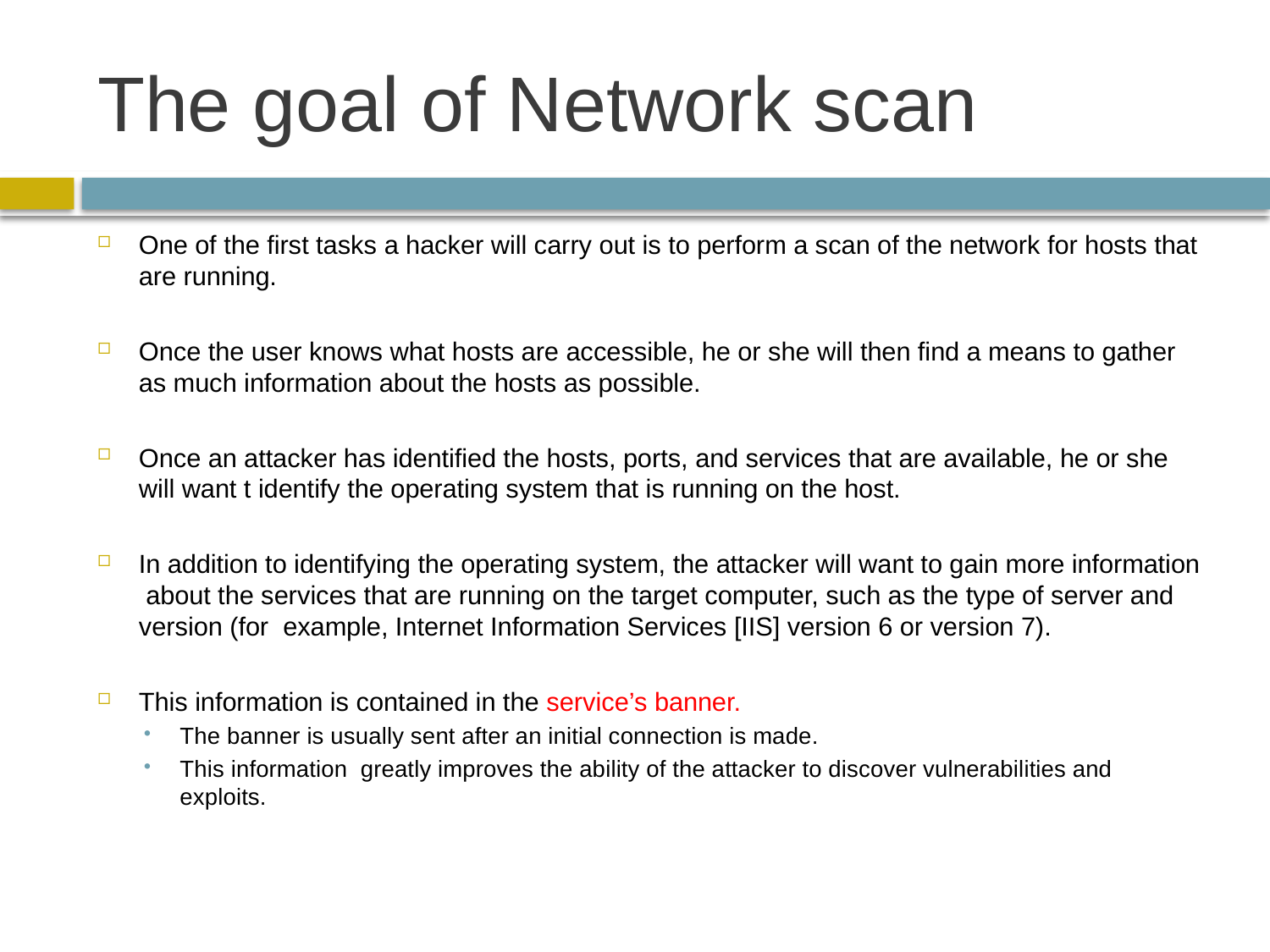

# The goal of Network scan
One of the first tasks a hacker will carry out is to perform a scan of the network for hosts that are running.

Once the user knows what hosts are accessible, he or she will then find a means to gather as much information about the hosts as possible.

Once an attacker has identified the hosts, ports, and services that are available, he or she will want t identify the operating system that is running on the host.

In addition to identifying the operating system, the attacker will want to gain more information  about the services that are running on the target computer, such as the type of server and version (for  example, Internet Information Services [IIS] version 6 or version 7).

This information is contained in the service’s banner.
The banner is usually sent after an initial connection is made.
This information  greatly improves the ability of the attacker to discover vulnerabilities and exploits.